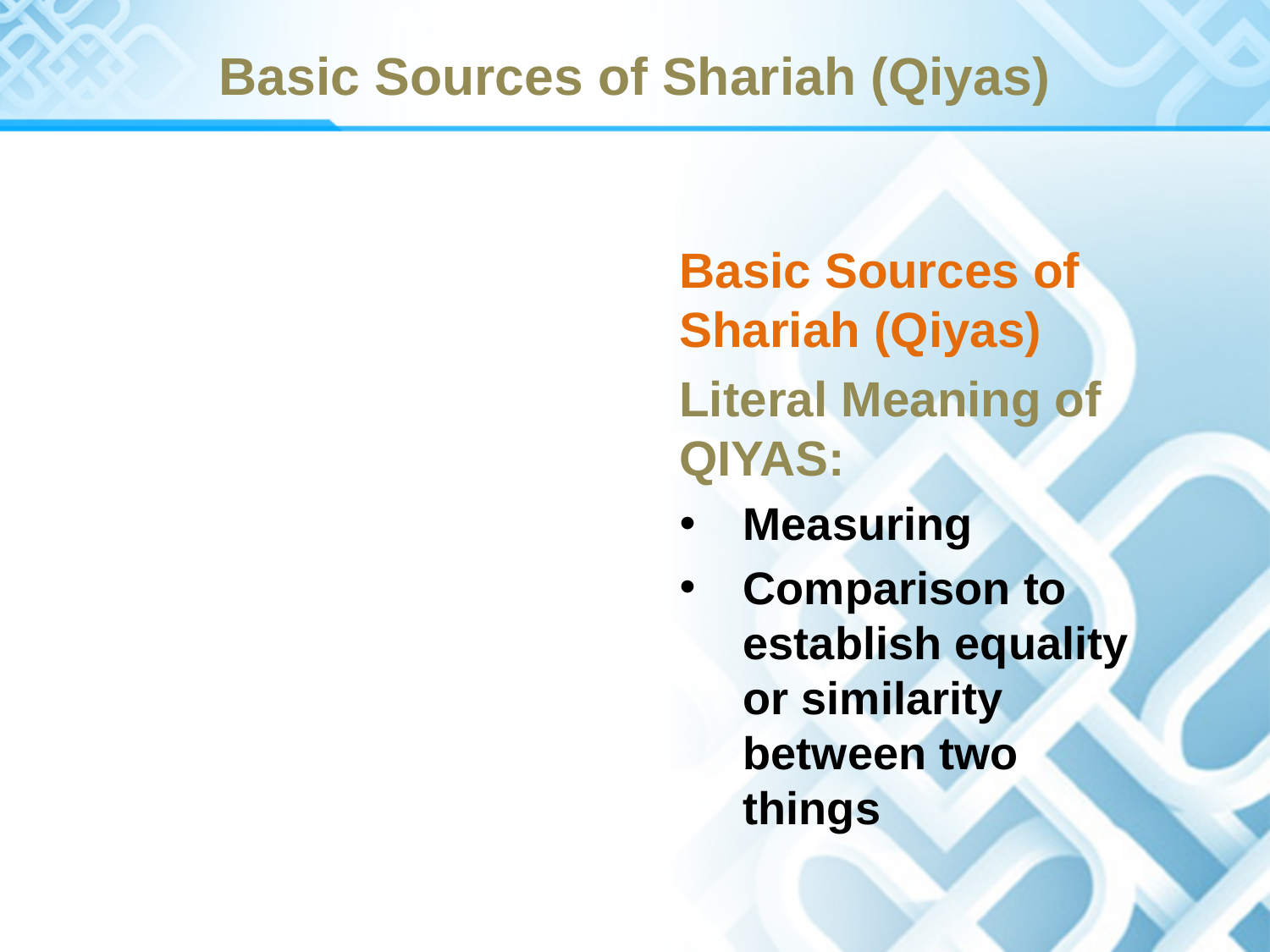

Basic Sources of Shariah (Qiyas)
Basic Sources of Shariah (Qiyas)
Literal Meaning of QIYAS:
Measuring
Comparison to establish equality or similarity between two things